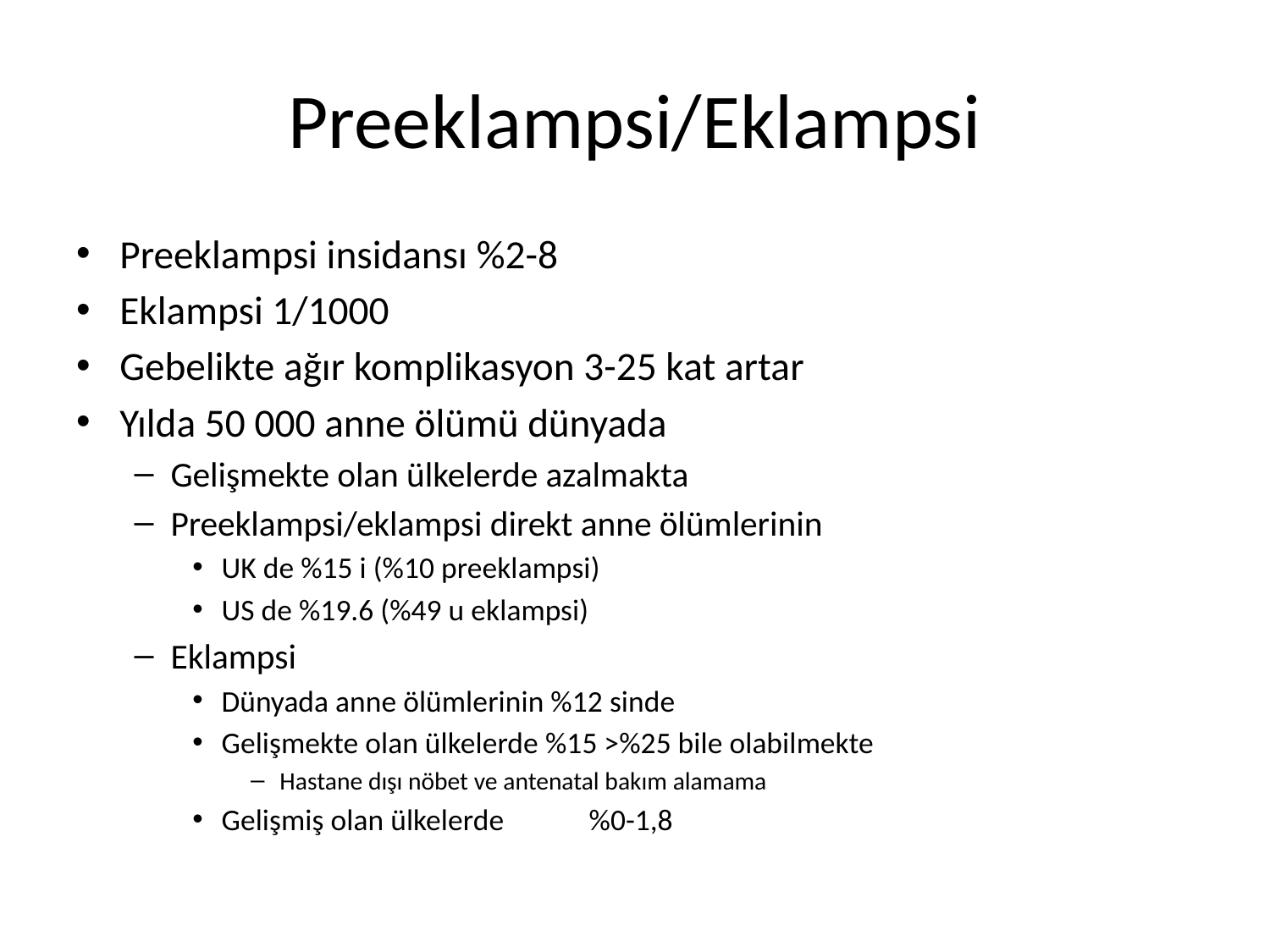

# Preeklampsi/Eklampsi
Preeklampsi insidansı %2-8
Eklampsi 1/1000
Gebelikte ağır komplikasyon 3-25 kat artar
Yılda 50 000 anne ölümü dünyada
Gelişmekte olan ülkelerde azalmakta
Preeklampsi/eklampsi direkt anne ölümlerinin
UK de %15 i (%10 preeklampsi)
US de %19.6 (%49 u eklampsi)
Eklampsi
Dünyada anne ölümlerinin %12 sinde
Gelişmekte olan ülkelerde %15 >%25 bile olabilmekte
Hastane dışı nöbet ve antenatal bakım alamama
Gelişmiş olan ülkelerde	 %0-1,8